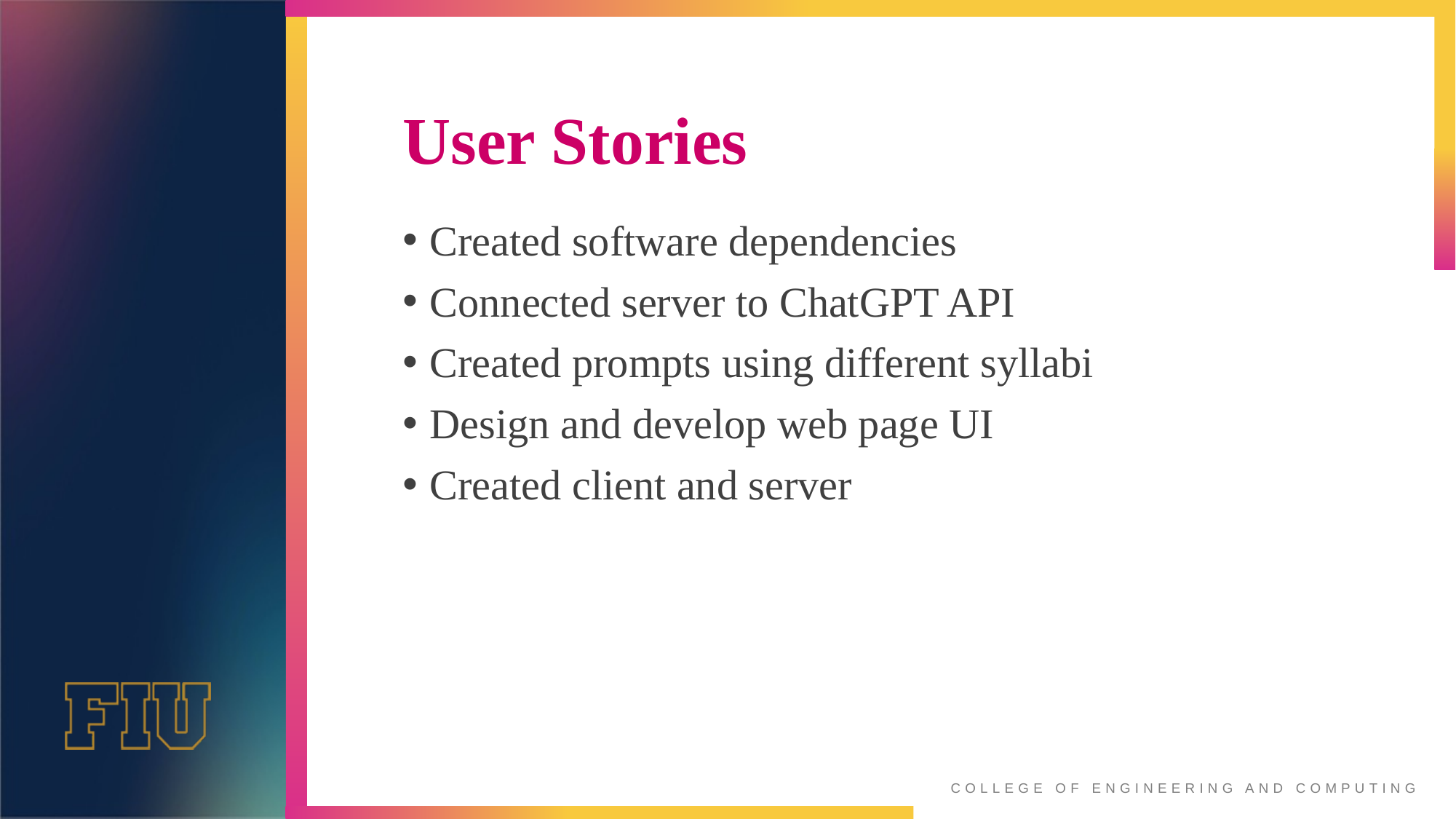

# User Stories
Created software dependencies
Connected server to ChatGPT API
Created prompts using different syllabi
Design and develop web page UI
Created client and server